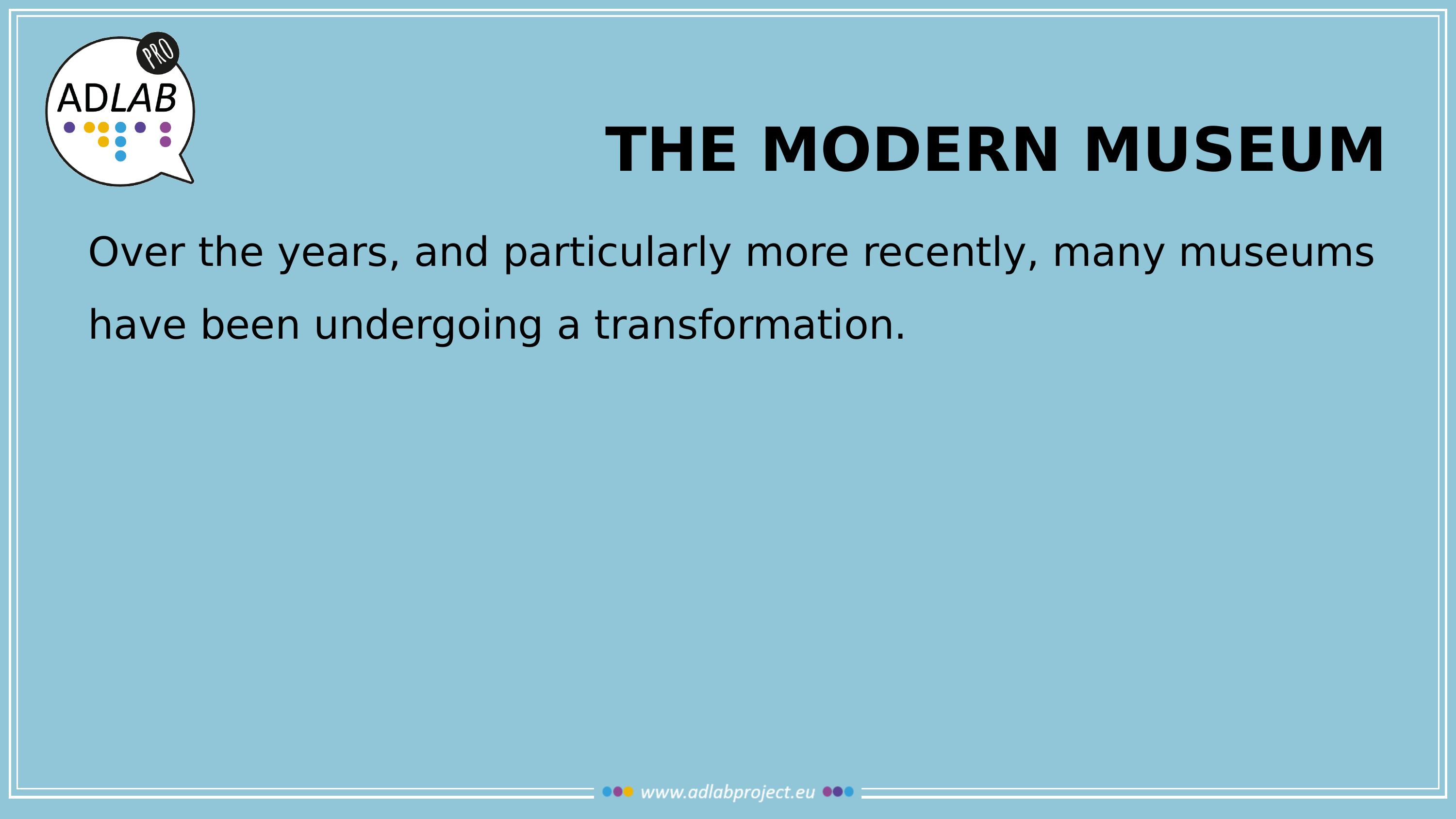

# The modern Museum
Over the years, and particularly more recently, many museums have been undergoing a transformation.